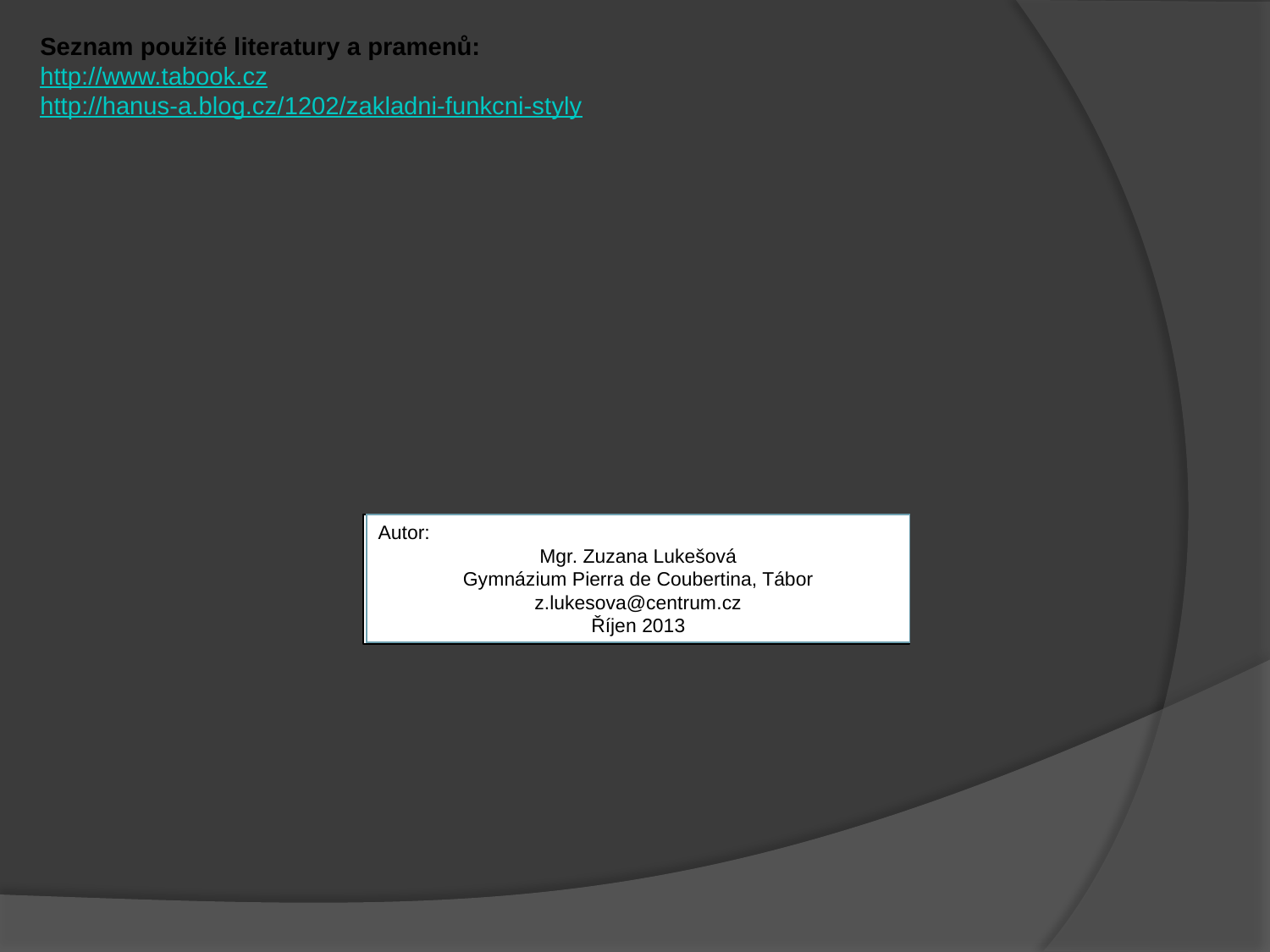

Seznam použité literatury a pramenů:
http://www.tabook.cz
http://hanus-a.blog.cz/1202/zakladni-funkcni-styly

Autor:
Mgr. Zuzana Lukešová
Gymnázium Pierra de Coubertina, Tábor
z.lukesova@centrum.cz
Říjen 2013